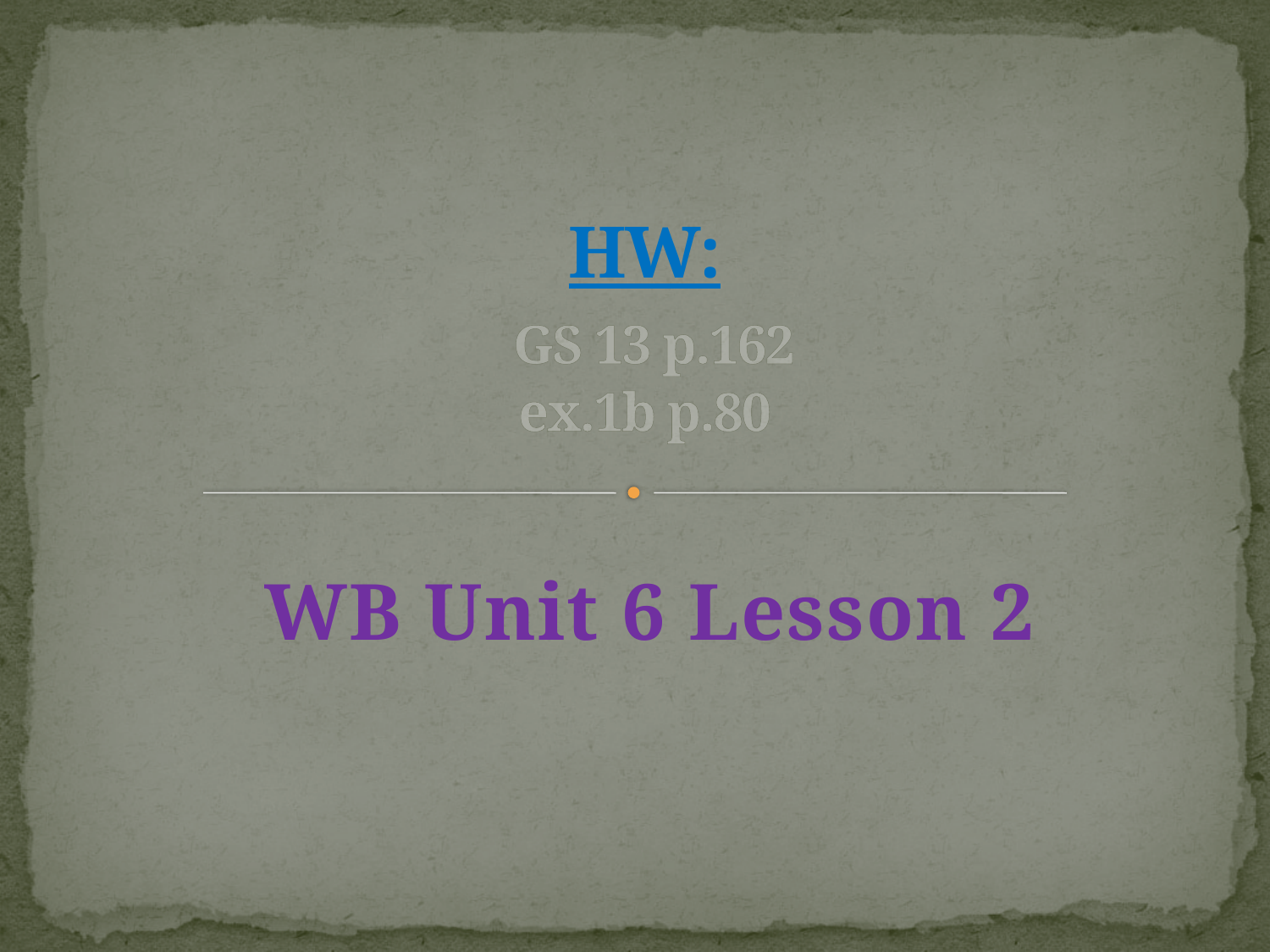

# HW: GS 13 p.162 ex.1b p.80
 WB Unit 6 Lesson 2